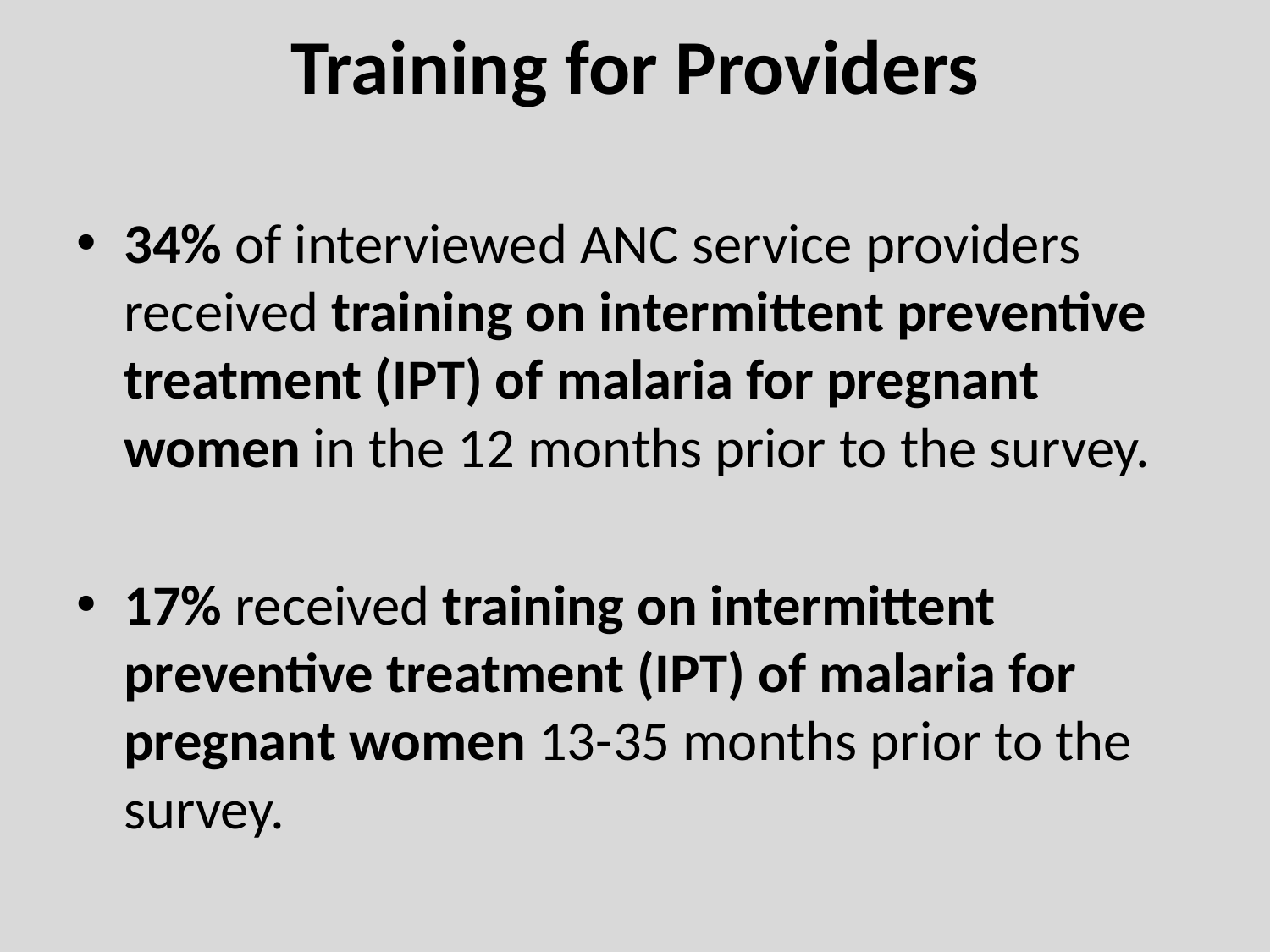

# Training for Providers
34% of interviewed ANC service providers received training on intermittent preventive treatment (IPT) of malaria for pregnant women in the 12 months prior to the survey.

17% received training on intermittent preventive treatment (IPT) of malaria for pregnant women 13-35 months prior to the survey.